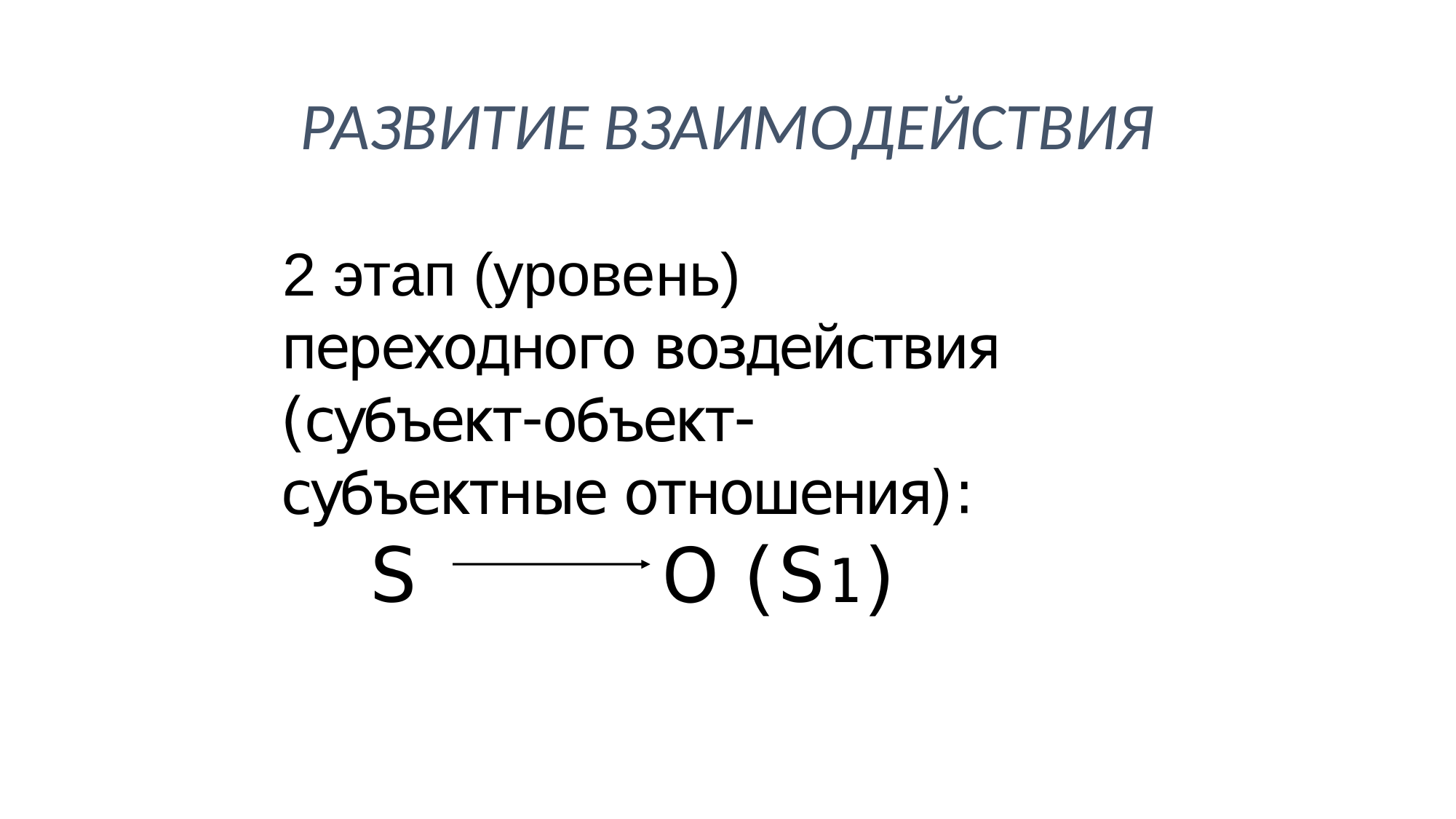

# РАЗВИТИЕ ВЗАИМОДЕЙСТВИЯ
2 этап (уровень) переходного воздействия (субъект-объект-субъектные отношения):
    S           O (S1)